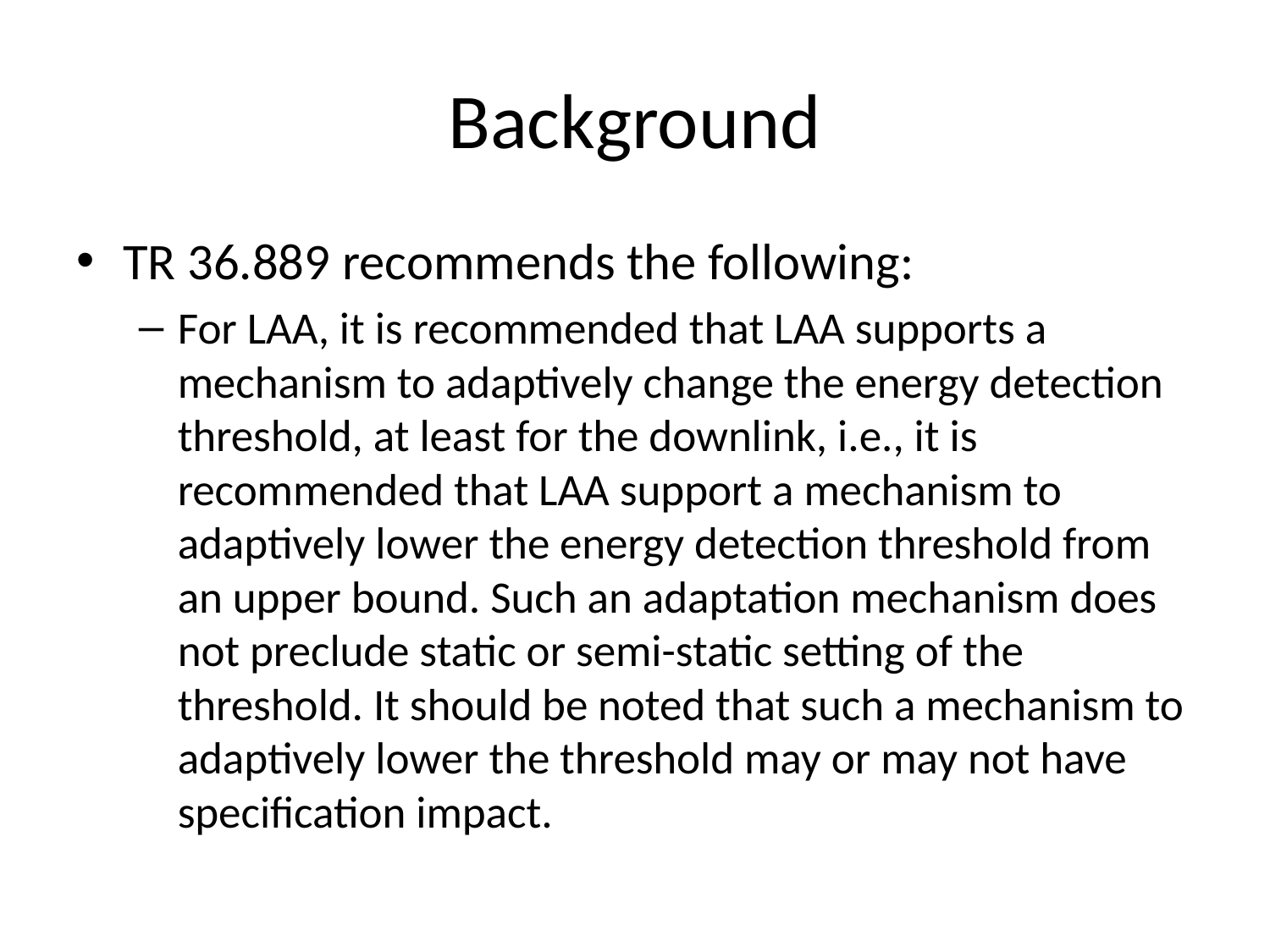

# Background
TR 36.889 recommends the following:
For LAA, it is recommended that LAA supports a mechanism to adaptively change the energy detection threshold, at least for the downlink, i.e., it is recommended that LAA support a mechanism to adaptively lower the energy detection threshold from an upper bound. Such an adaptation mechanism does not preclude static or semi-static setting of the threshold. It should be noted that such a mechanism to adaptively lower the threshold may or may not have specification impact.